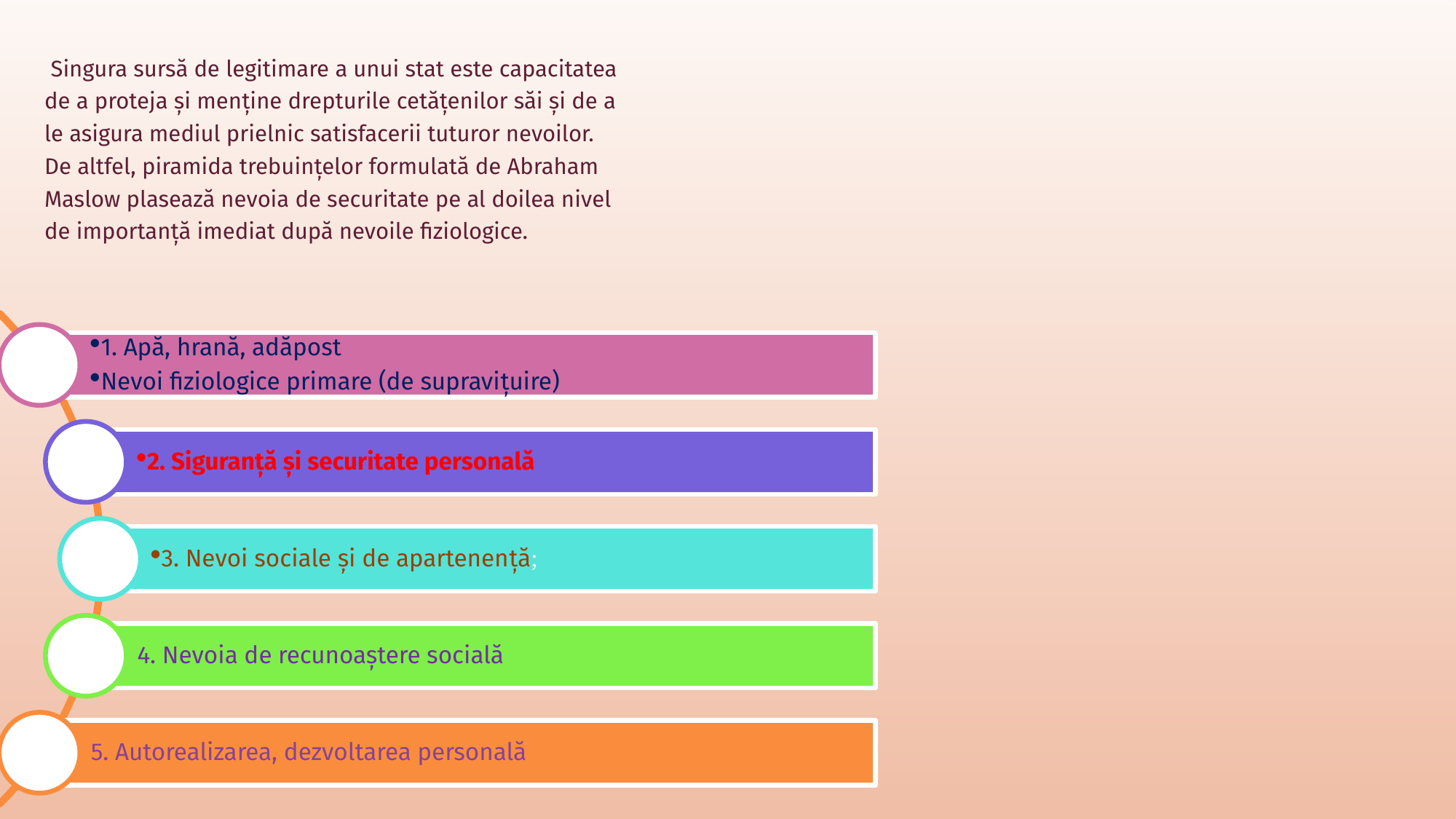

Singura sursă de legitimare a unui stat este capacitatea de a proteja şi menţine drepturile cetăţenilor săi şi de a le asigura mediul prielnic satisfacerii tuturor nevoilor. De altfel, piramida trebuinţelor formulată de Abraham Maslow plasează nevoia de securitate pe al doilea nivel de importanţă imediat după nevoile fiziologice.
1. Apă, hrană, adăpost
Nevoi fiziologice primare (de supravițuire)
2. Siguranță și securitate personală
3. Nevoi sociale și de apartenență;
4. Nevoia de recunoaștere socială
5. Autorealizarea, dezvoltarea personală